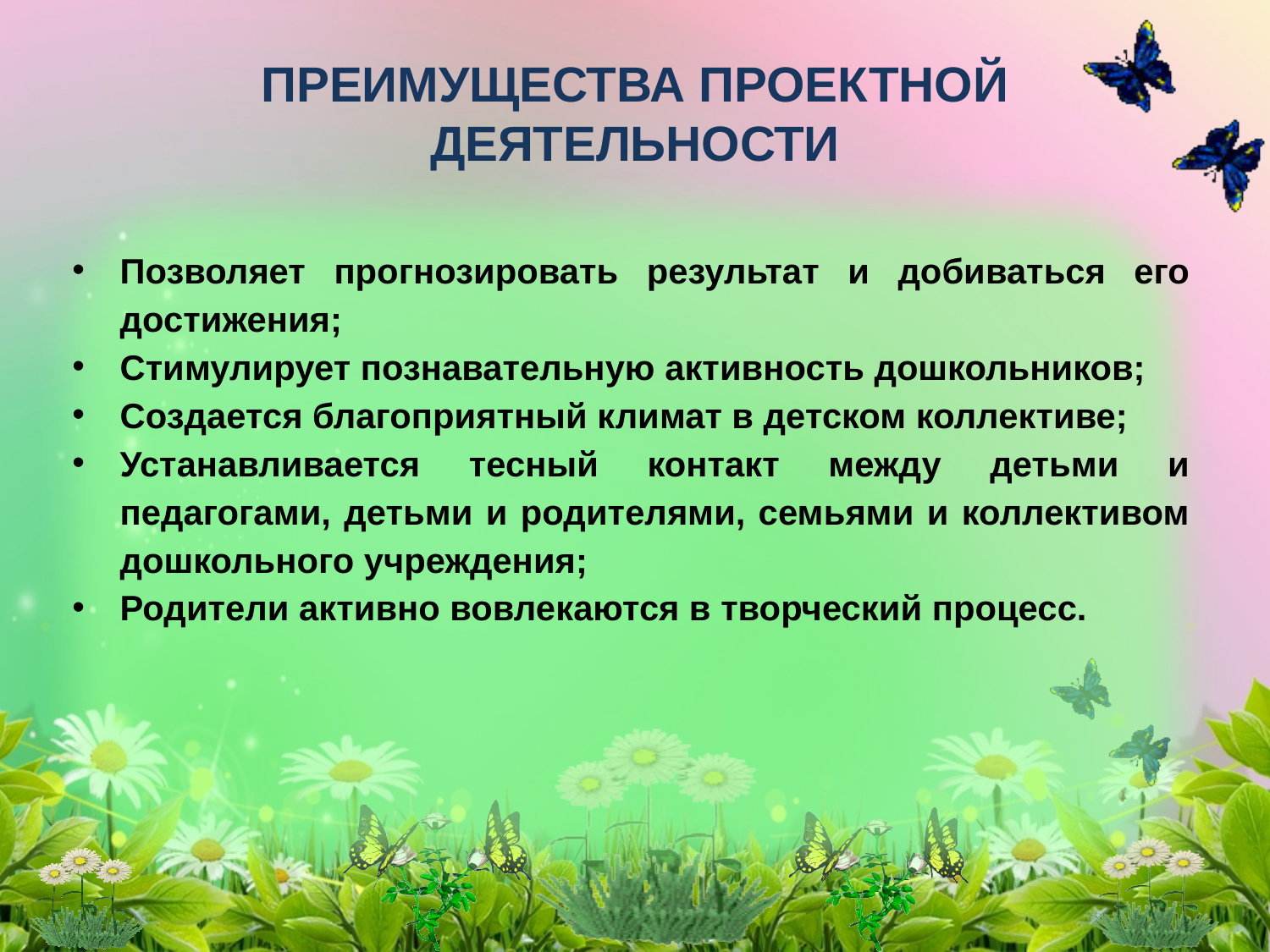

# Преимущества проектной деятельности
Позволяет прогнозировать результат и добиваться его достижения;
Стимулирует познавательную активность дошкольников;
Создается благоприятный климат в детском коллективе;
Устанавливается тесный контакт между детьми и педагогами, детьми и родителями, семьями и коллективом дошкольного учреждения;
Родители активно вовлекаются в творческий процесс.